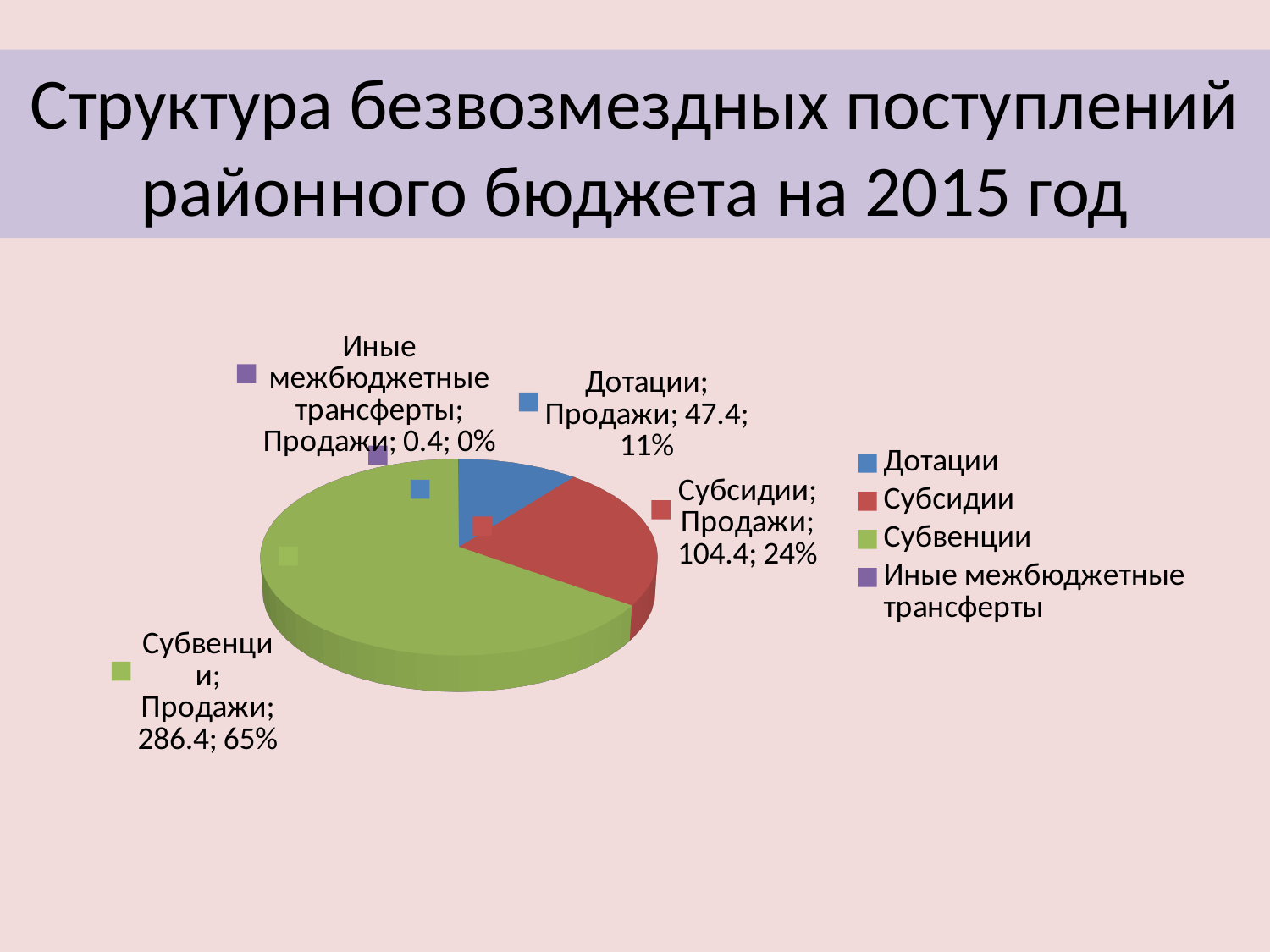

# Структура безвозмездных поступлений районного бюджета на 2015 год

[unsupported chart]